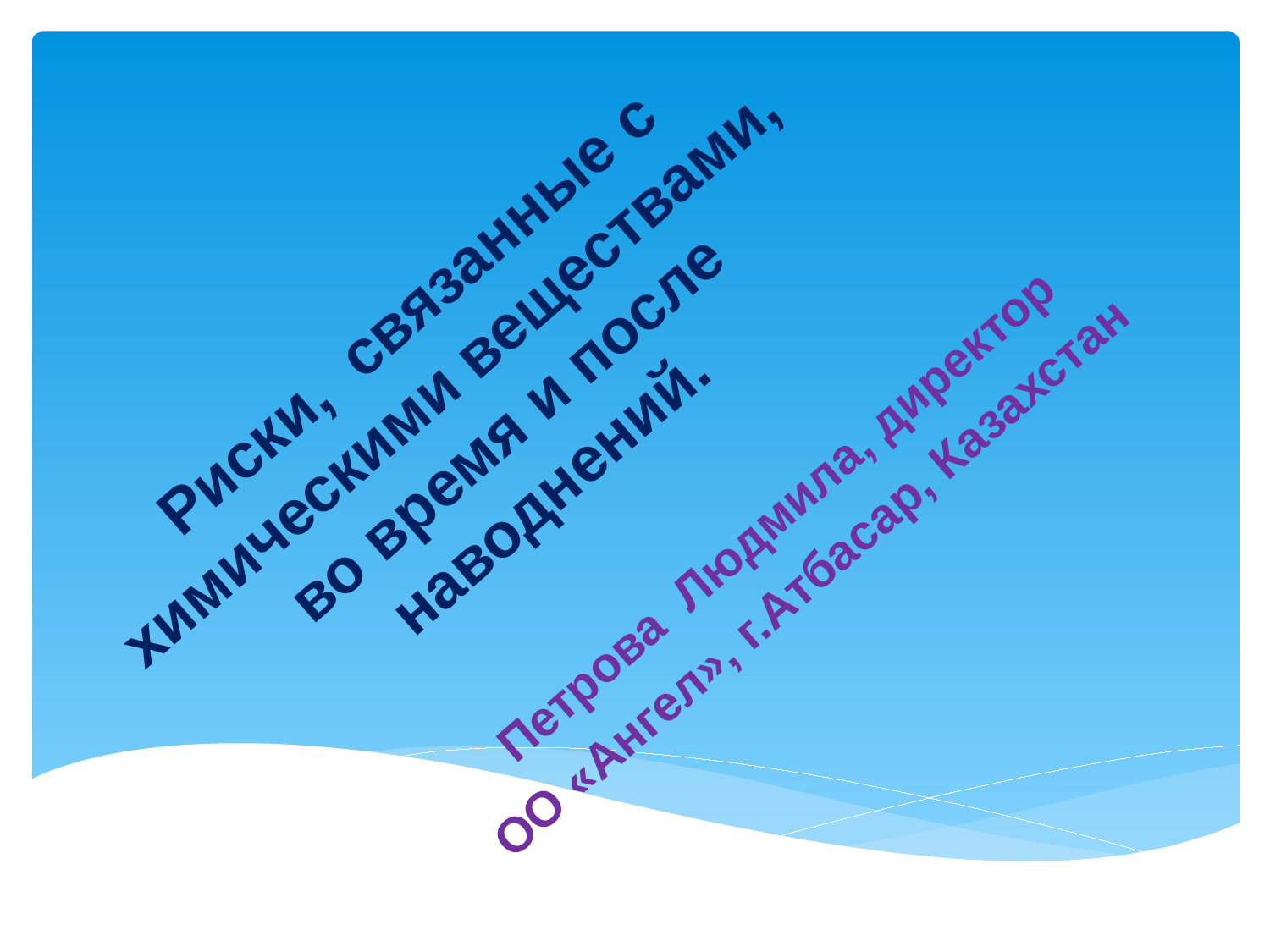

# Риски,  связанные с химическими веществами, во время и после наводнений.
Петрова  Людмила, директор
ОО «Ангел», г.Атбасар, Казахстан